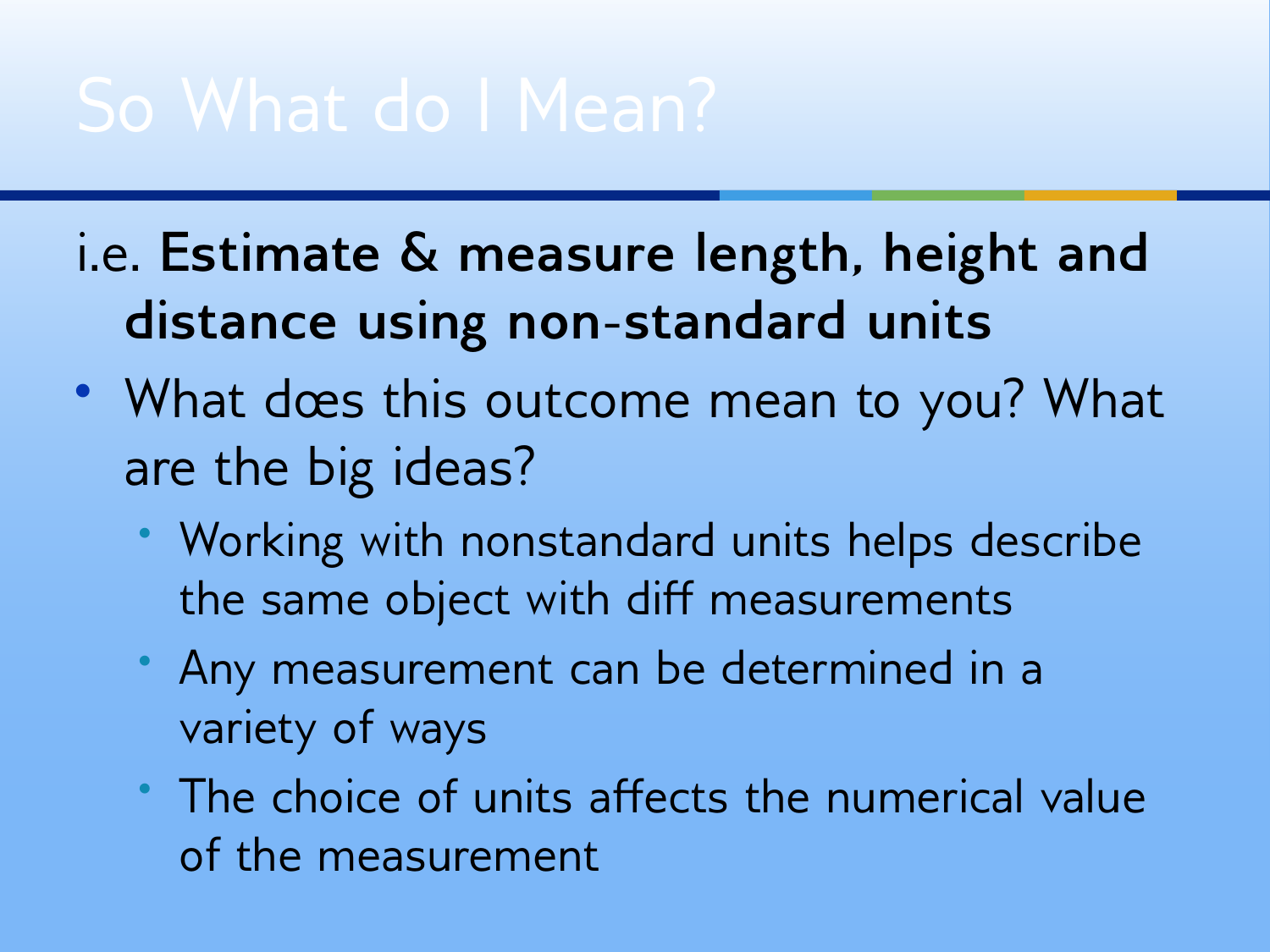

# So What do I Mean?
i.e. Estimate & measure length, height and distance using non-standard units
What does this outcome mean to you? What are the big ideas?
Working with nonstandard units helps describe the same object with diff measurements
Any measurement can be determined in a variety of ways
The choice of units affects the numerical value of the measurement